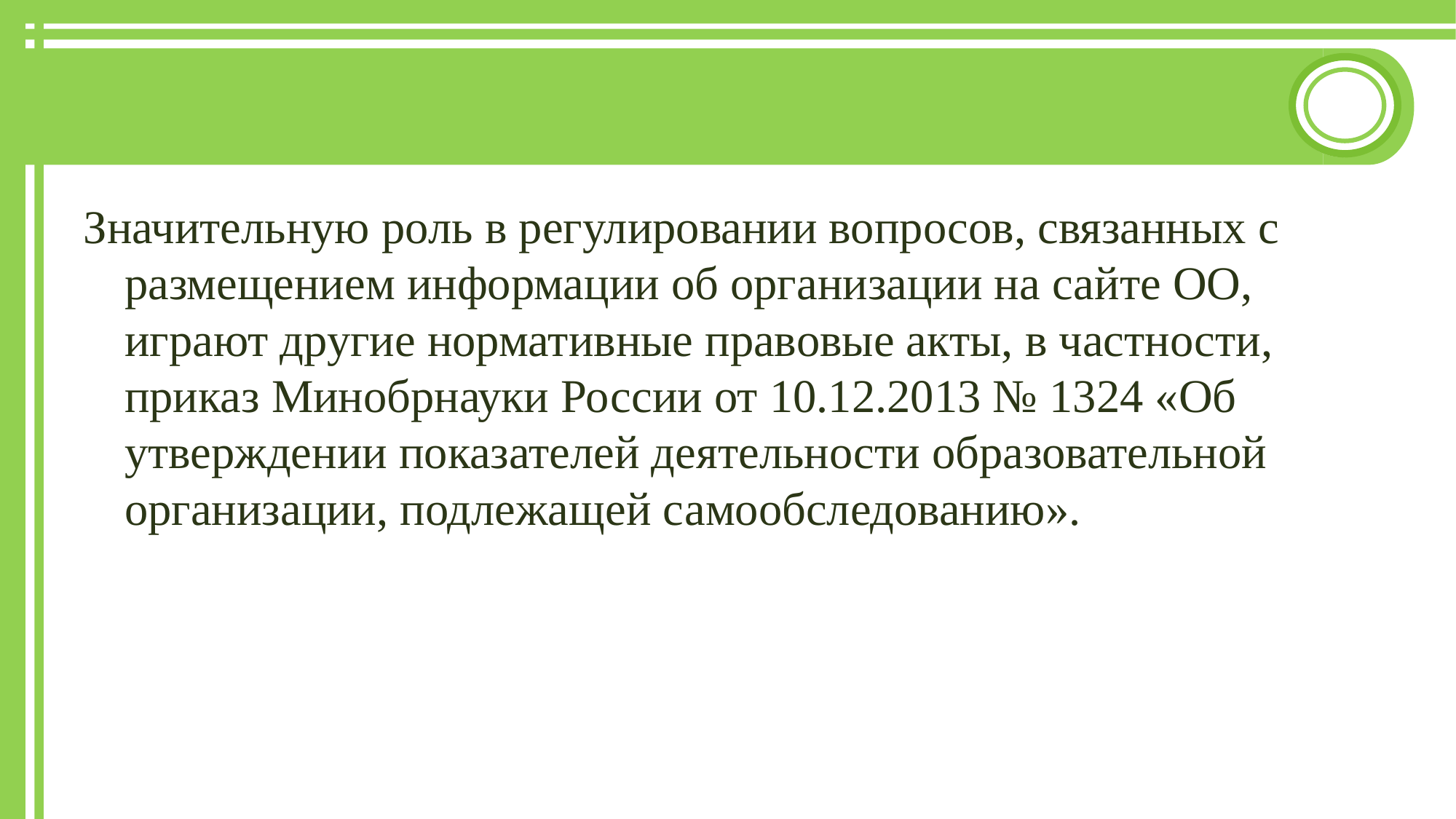

#
Значительную роль в регулировании вопросов, связанных с размещением информации об организации на сайте ОО, играют другие нормативные правовые акты, в частности, приказ Минобрнауки России от 10.12.2013 № 1324 «Об утверждении показателей деятельности образовательной организации, подлежащей самообследованию».